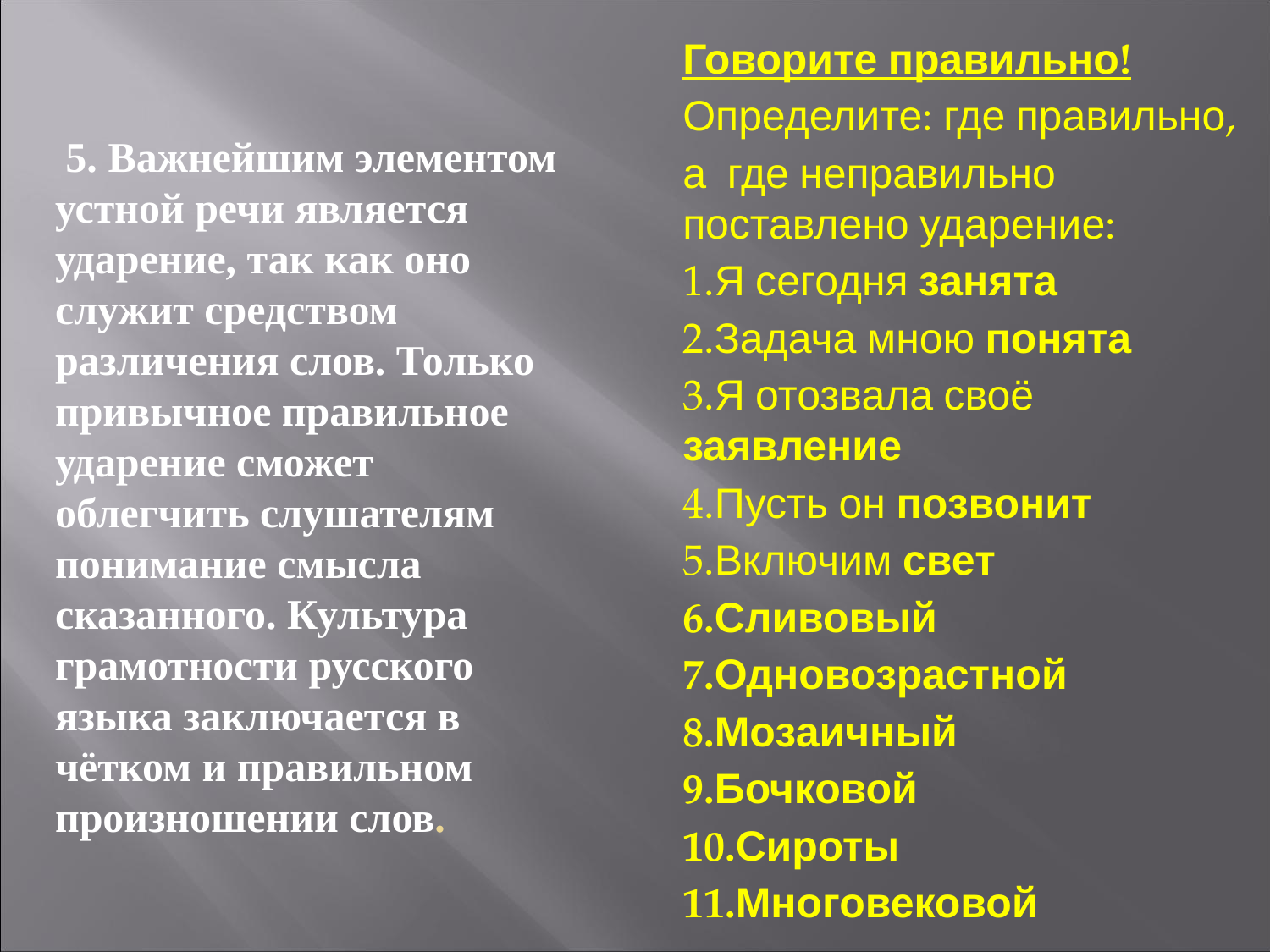

Говорите правильно!
Определите: где правильно,
а  где неправильно поставлено ударение:
1.Я сегодня занята
2.Задача мною понята
3.Я отозвала своё заявление
4.Пусть он позвонит
5.Включим свет
6.Сливовый
7.Одновозрастной
8.Мозаичный
9.Бочковой
10.Сироты
11.Многовековой

# 5. Важнейшим элементом устной речи является ударение, так как оно служит средством различения слов. Только привычное правильное ударение сможет облегчить слушателям понимание смысла сказанного. Культура грамотности русского языка заключается в чётком и правильном произношении слов.